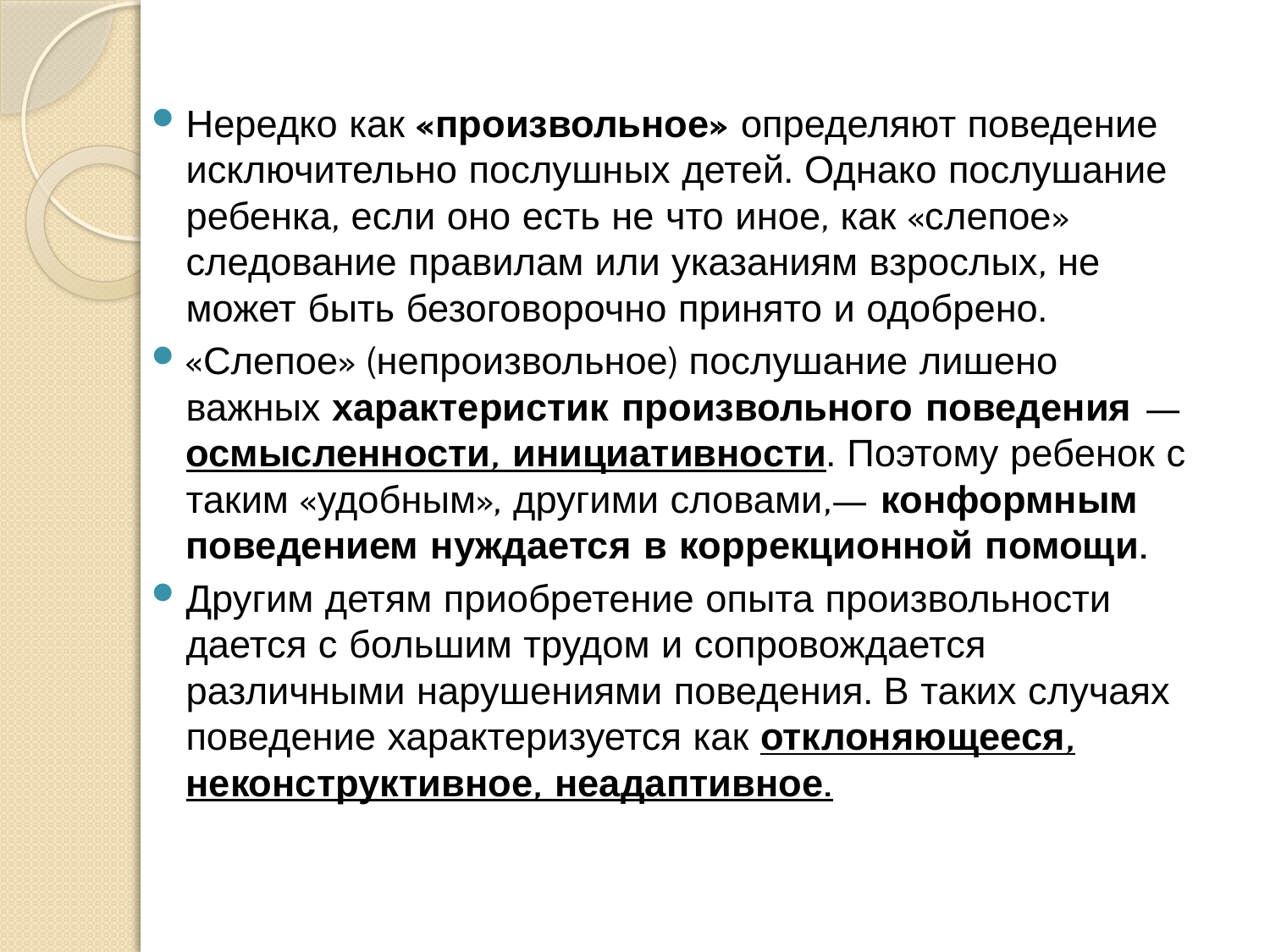

Нередко как «произвольное» определяют поведение исключительно послушных детей. Однако послушание ребенка, если оно есть не что иное, как «слепое» следование правилам или указаниям взрослых, не может быть безоговорочно принято и одобрено.
«Слепое» (непроизвольное) послушание лишено важных характеристик произвольного поведения — осмысленности, инициативности. Поэтому ребенок с таким «удобным», другими словами,— конформным поведением нуждается в коррекционной помощи.
Другим детям приобретение опыта произвольности дается с большим трудом и сопровождается различными нарушениями поведения. В таких случаях поведение характеризуется как отклоняющееся, неконструктивное, неадаптивное.